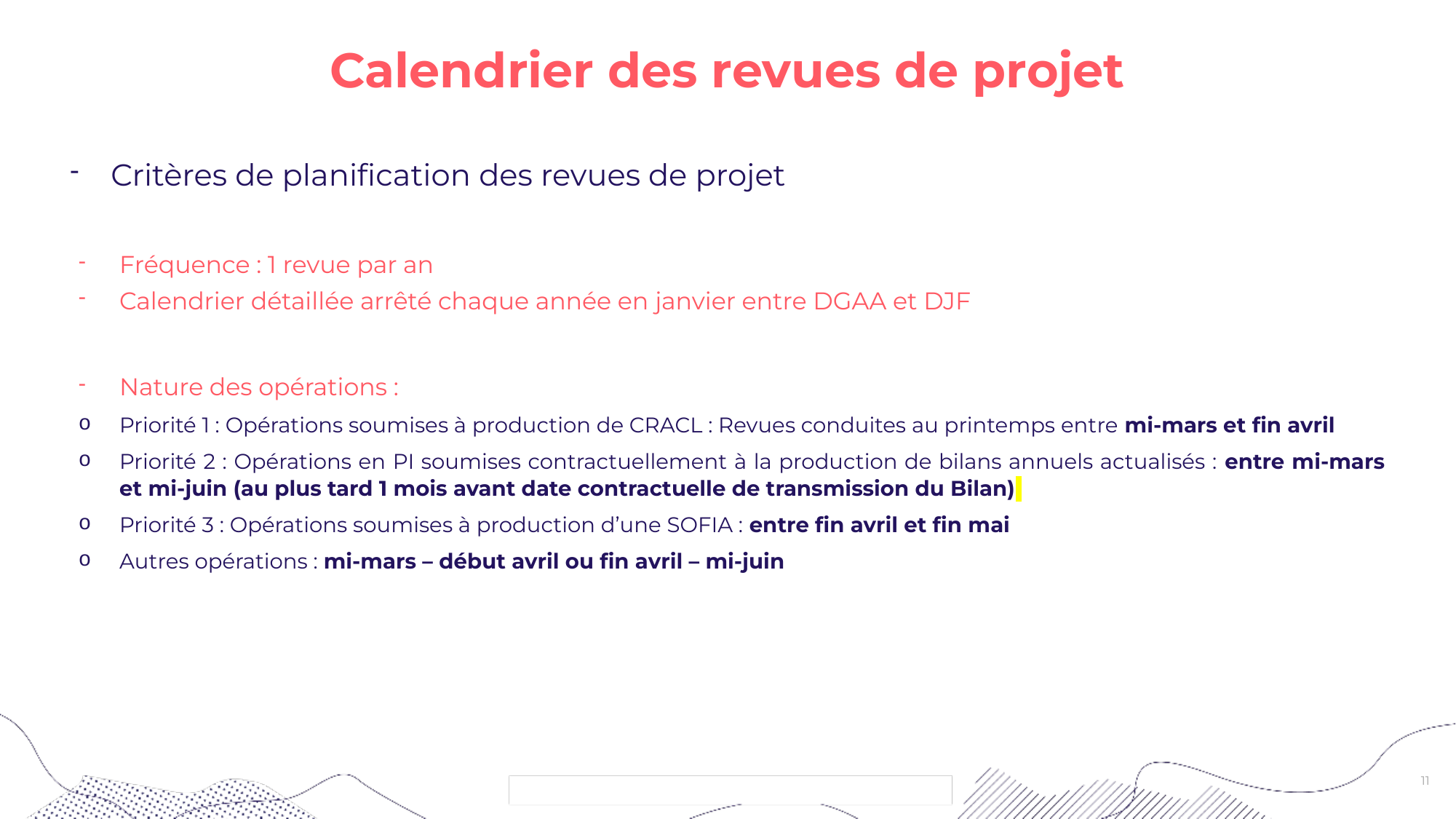

# Calendrier des revues de projet
Critères de planification des revues de projet

Fréquence : 1 revue par an
Calendrier détaillée arrêté chaque année en janvier entre DGAA et DJF

Nature des opérations :
Priorité 1 : Opérations soumises à production de CRACL : Revues conduites au printemps entre mi-mars et fin avril
Priorité 2 : Opérations en PI soumises contractuellement à la production de bilans annuels actualisés : entre mi-mars et mi-juin (au plus tard 1 mois avant date contractuelle de transmission du Bilan)
Priorité 3 : Opérations soumises à production d’une SOFIA : entre fin avril et fin mai
Autres opérations : mi-mars – début avril ou fin avril – mi-juin

11